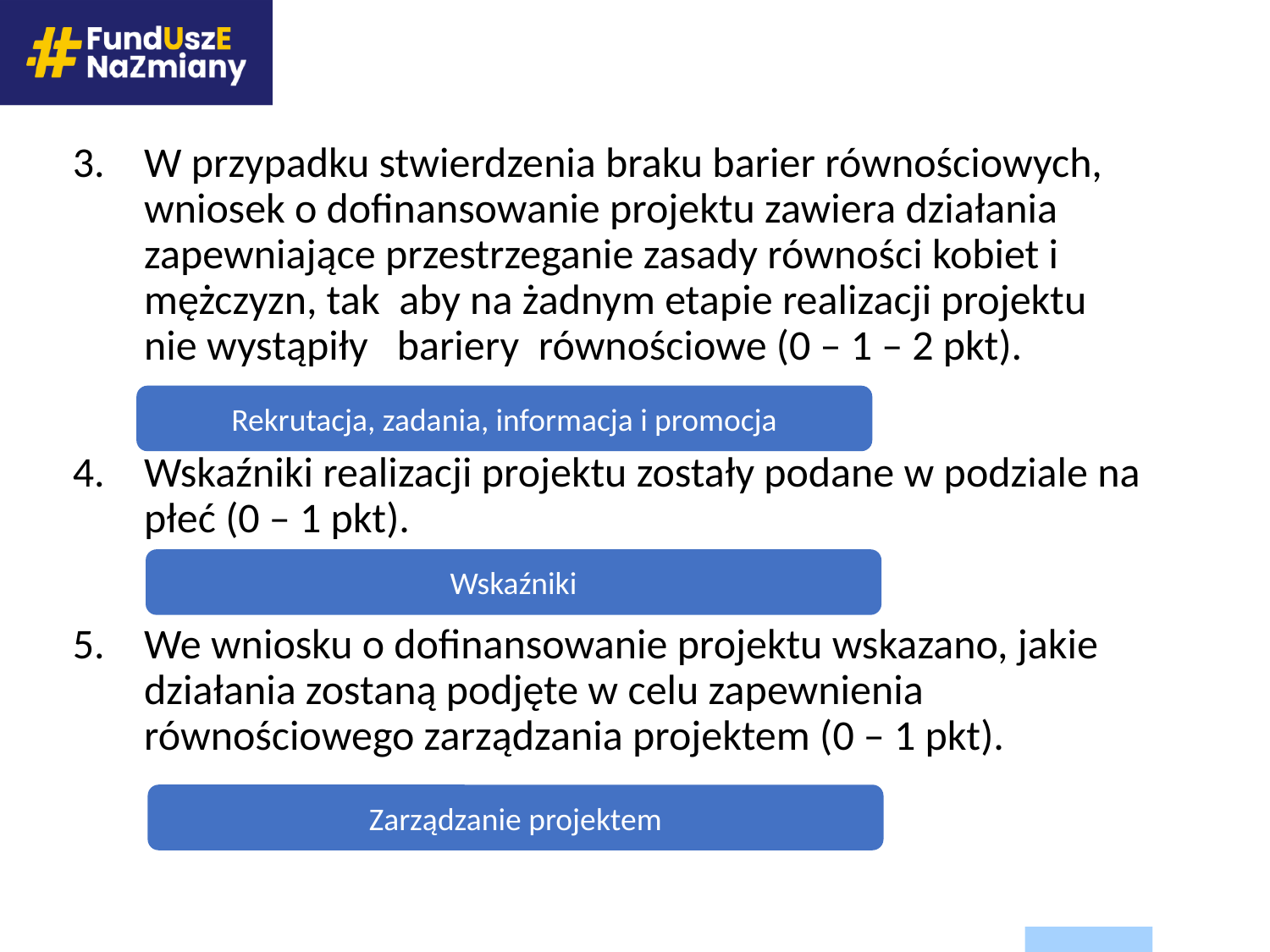

W przypadku stwierdzenia braku barier równościowych, wniosek o dofinansowanie projektu zawiera działania zapewniające przestrzeganie zasady równości kobiet i mężczyzn, tak  aby na żadnym etapie realizacji projektu nie wystąpiły   bariery  równościowe (0 – 1 – 2 pkt).

Wskaźniki realizacji projektu zostały podane w podziale na płeć (0 – 1 pkt).

We wniosku o dofinansowanie projektu wskazano, jakie działania zostaną podjęte w celu zapewnienia równościowego zarządzania projektem (0 – 1 pkt).

Rekrutacja, zadania, informacja i promocja
Wskaźniki
Zarządzanie projektem